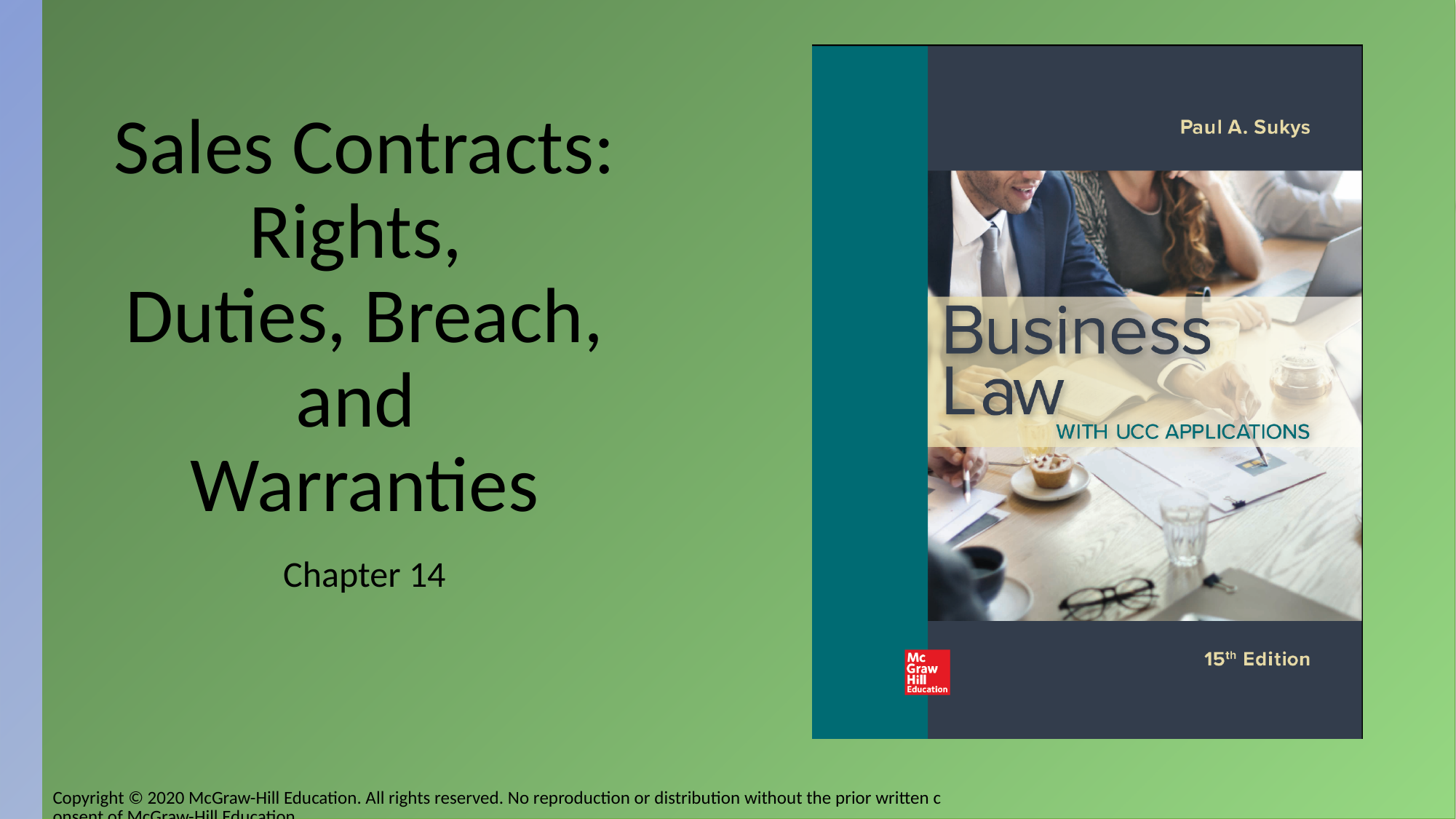

# Sales Contracts: Rights, Duties, Breach, and Warranties
Chapter 14
Copyright © 2020 McGraw-Hill Education. All rights reserved. No reproduction or distribution without the prior written consent of McGraw-Hill Education.